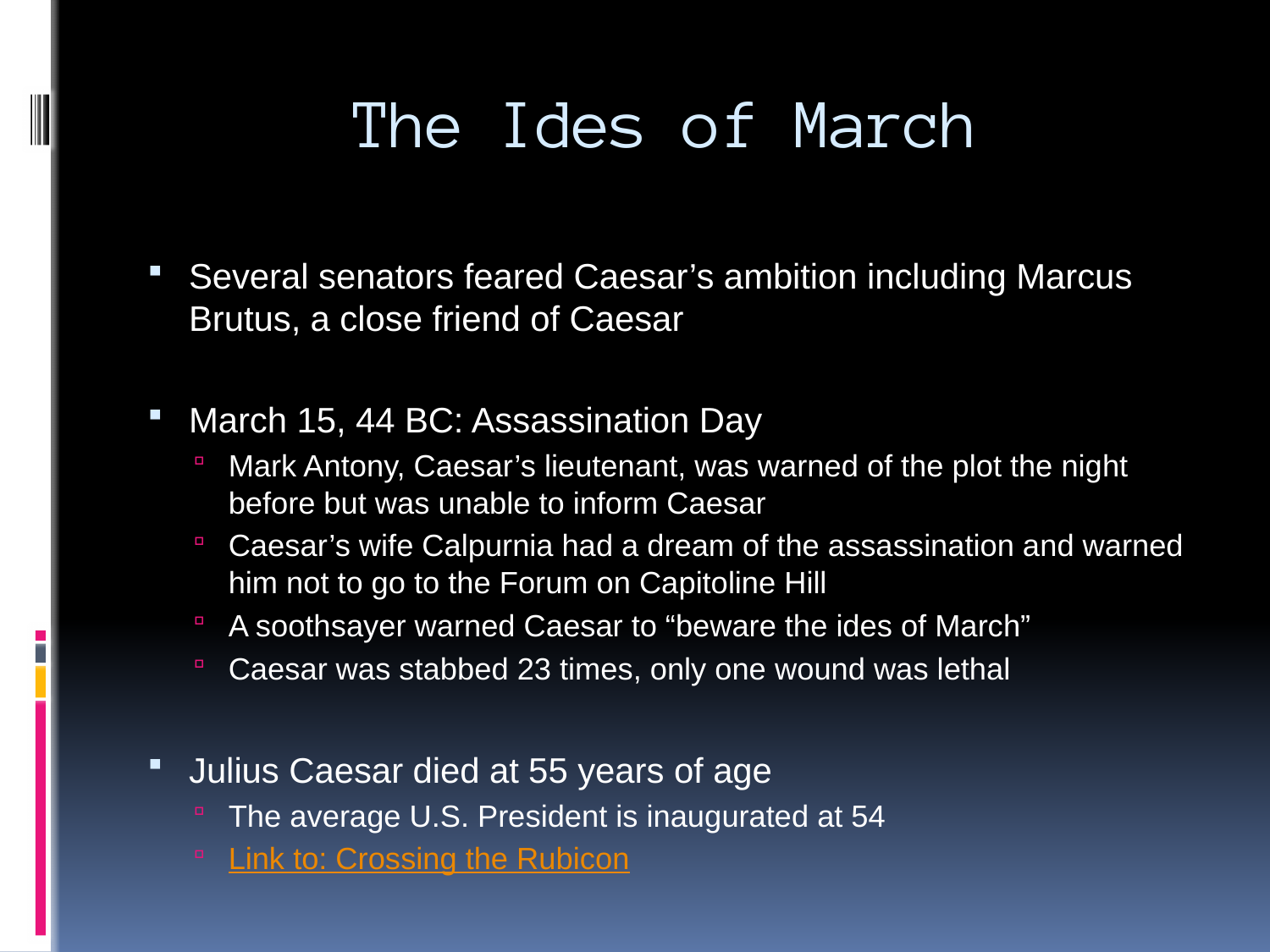

# The Ides of March
Several senators feared Caesar’s ambition including Marcus Brutus, a close friend of Caesar

March 15, 44 BC: Assassination Day
Mark Antony, Caesar’s lieutenant, was warned of the plot the night before but was unable to inform Caesar
Caesar’s wife Calpurnia had a dream of the assassination and warned him not to go to the Forum on Capitoline Hill
A soothsayer warned Caesar to “beware the ides of March”
Caesar was stabbed 23 times, only one wound was lethal

Julius Caesar died at 55 years of age
The average U.S. President is inaugurated at 54
Link to: Crossing the Rubicon